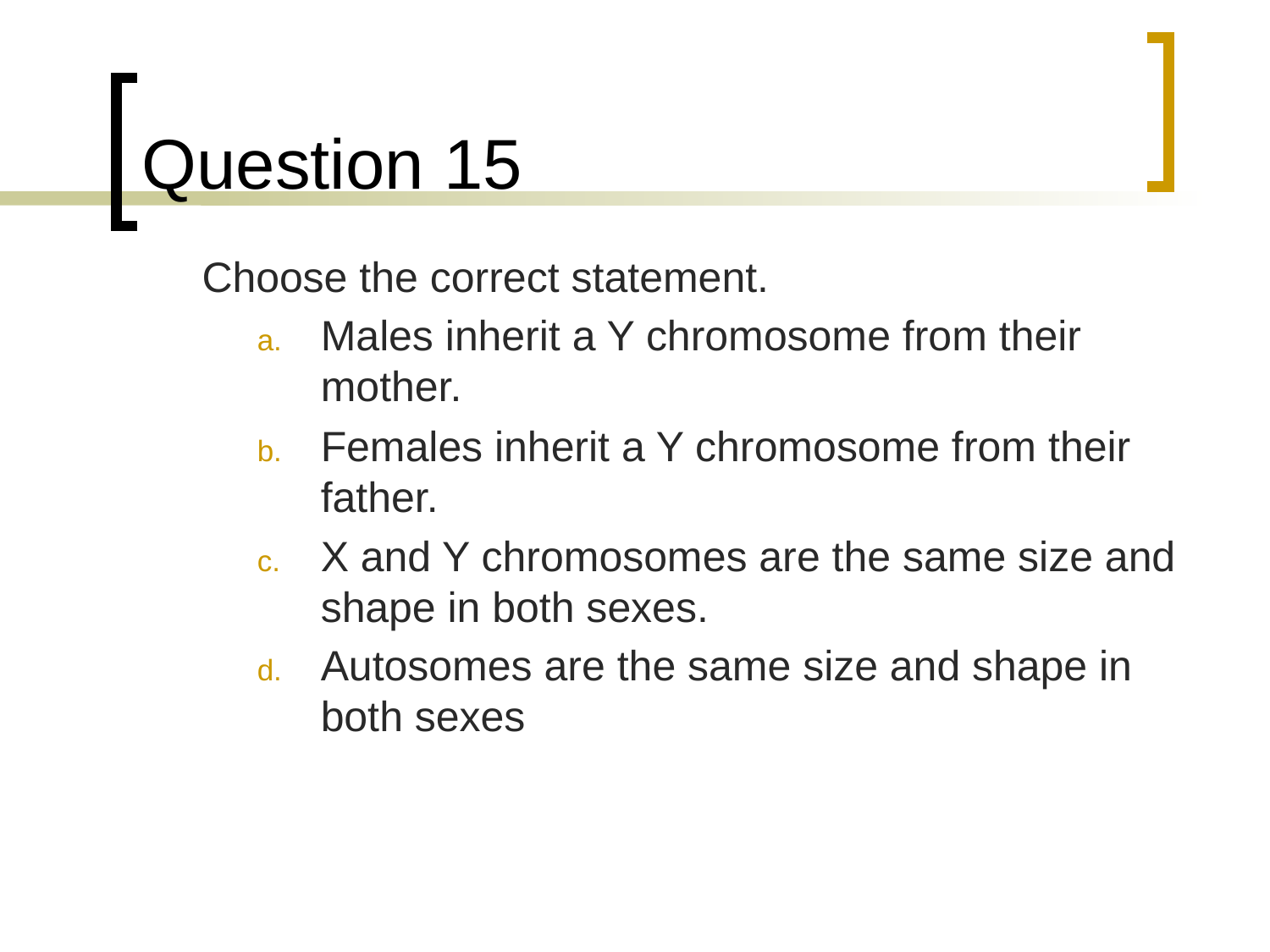

# Question 15
	Choose the correct statement.
Males inherit a Y chromosome from their mother.
Females inherit a Y chromosome from their father.
X and Y chromosomes are the same size and shape in both sexes.
Autosomes are the same size and shape in both sexes